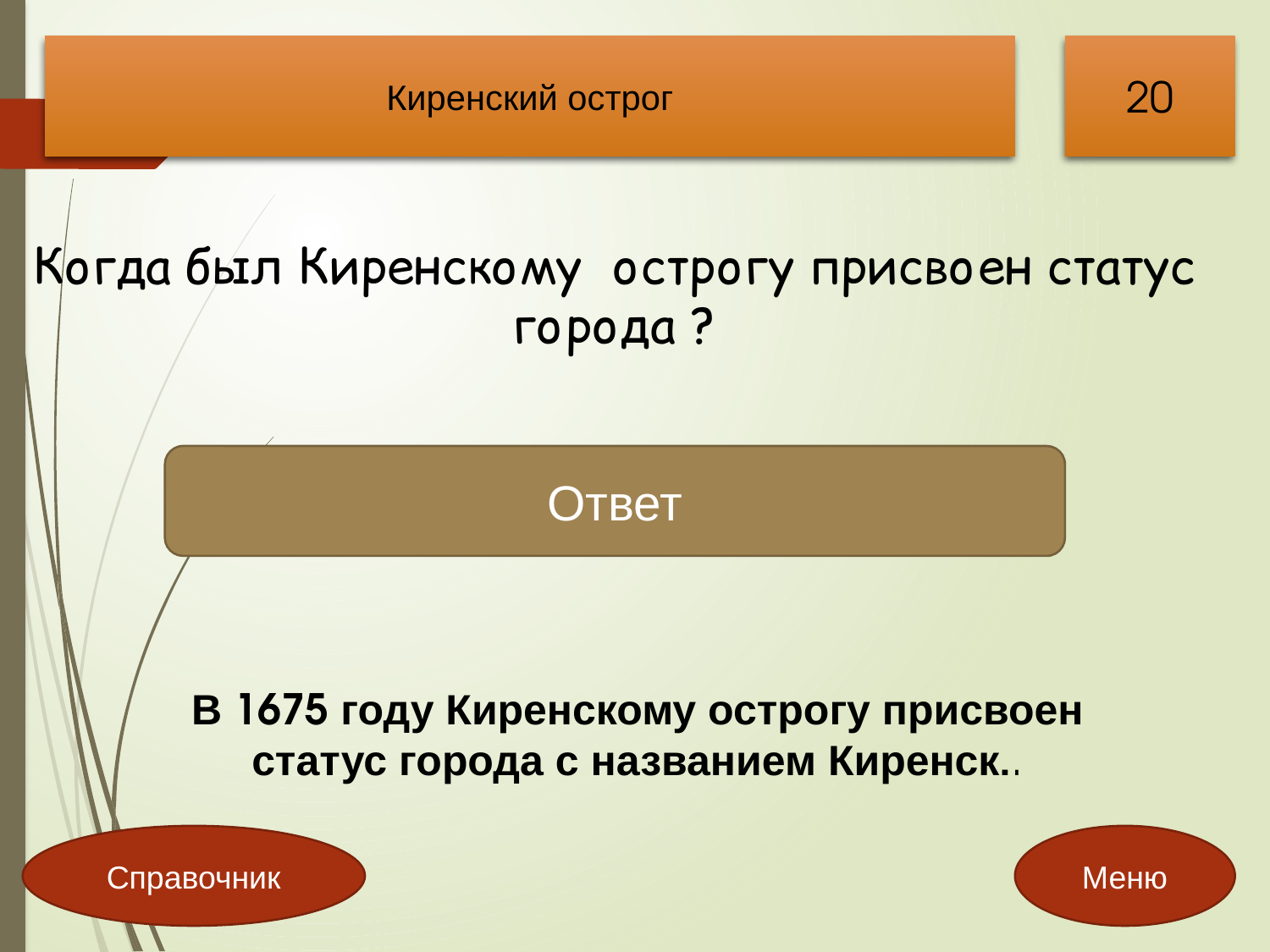

Киренский острог
20
Когда был Киренскому  острогу присвоен статус города ?
Ответ
В 1675 году Киренскому острогу присвоен статус города с названием Киренск..
Справочник
Меню